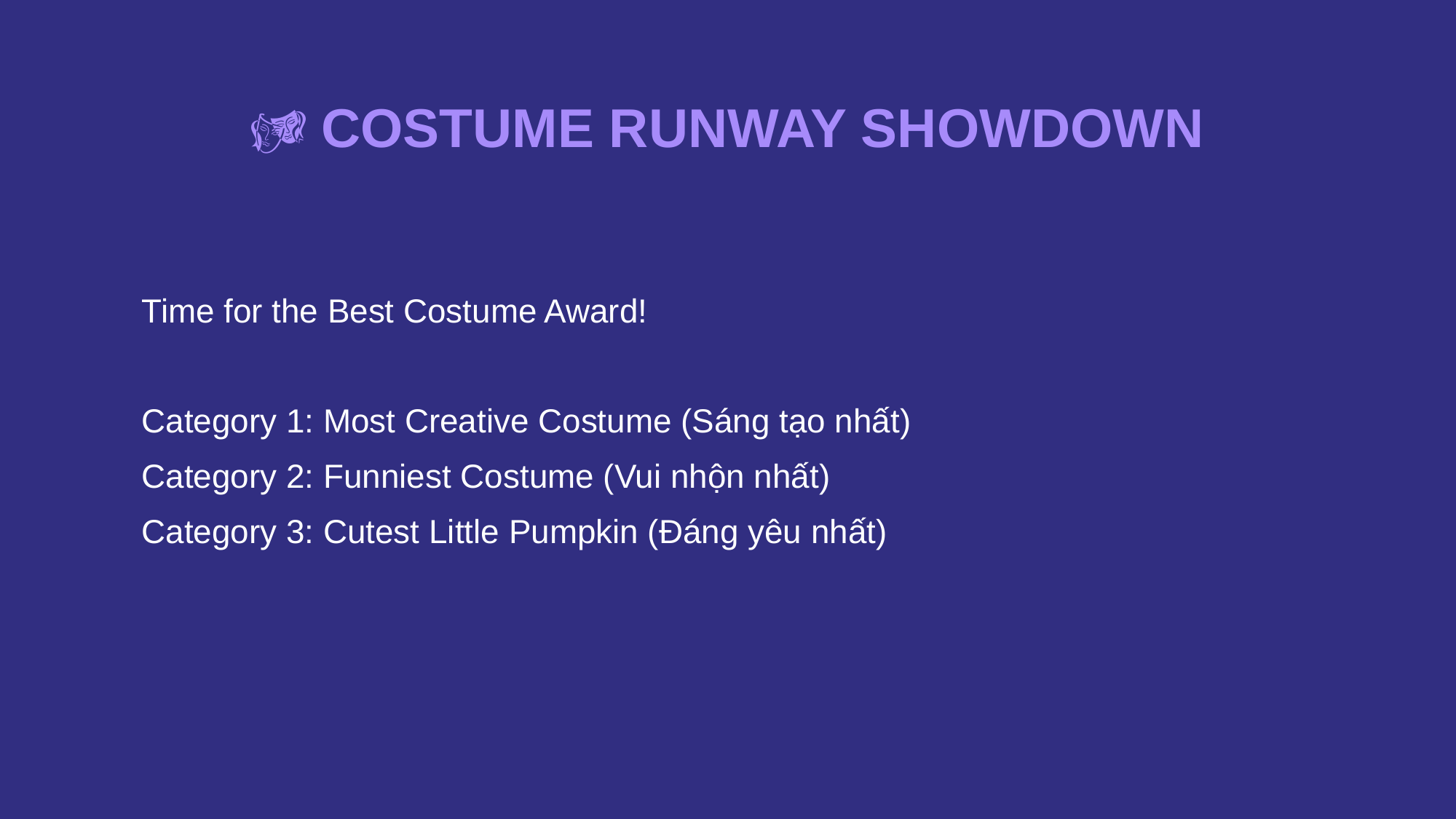

🎭 COSTUME RUNWAY SHOWDOWN
Time for the Best Costume Award!

Category 1: Most Creative Costume (Sáng tạo nhất)
Category 2: Funniest Costume (Vui nhộn nhất)
Category 3: Cutest Little Pumpkin (Đáng yêu nhất)